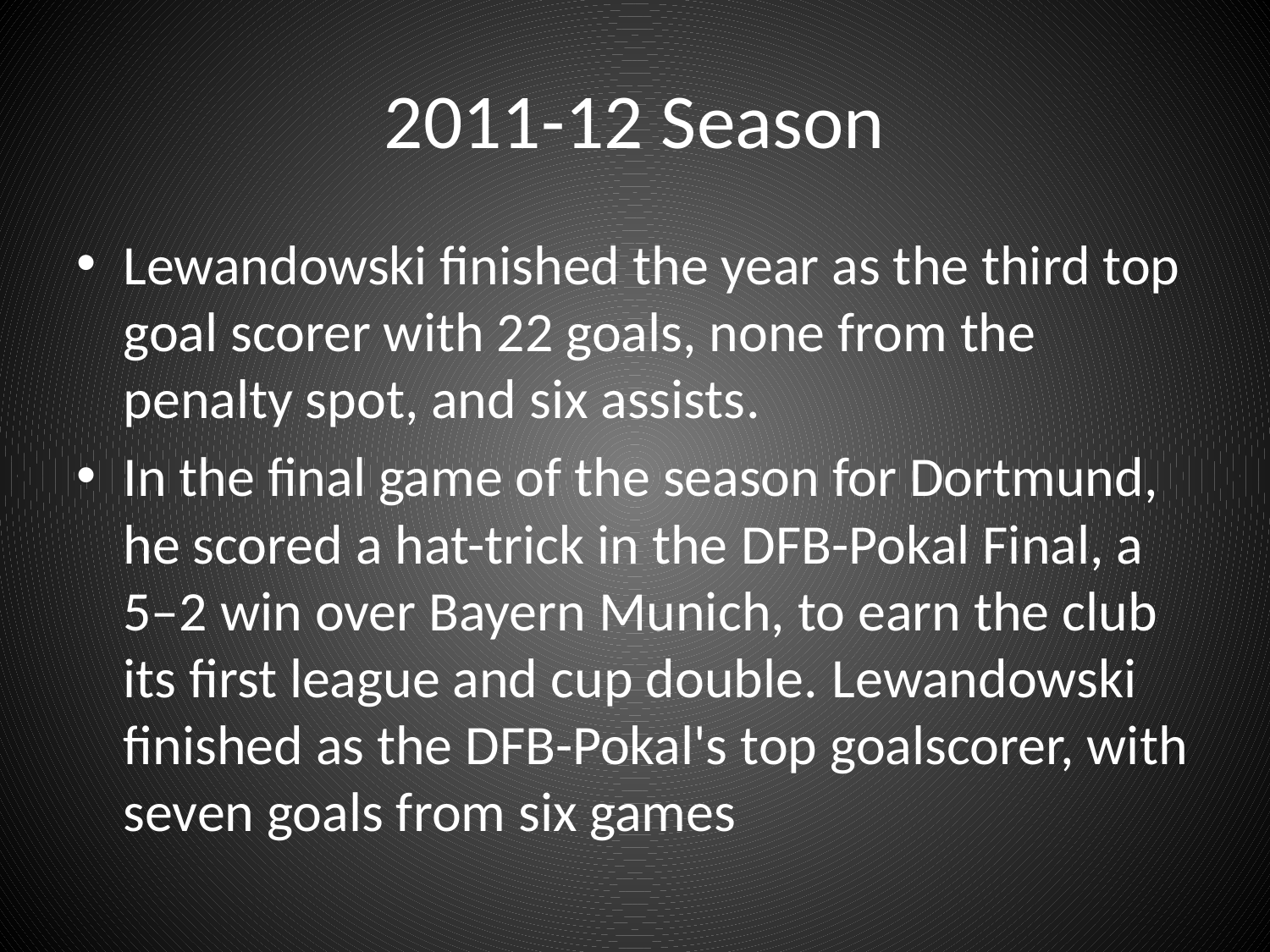

# 2011-12 Season
Lewandowski finished the year as the third top goal scorer with 22 goals, none from the penalty spot, and six assists.
In the final game of the season for Dortmund, he scored a hat-trick in the DFB-Pokal Final, a 5–2 win over Bayern Munich, to earn the club its first league and cup double. Lewandowski finished as the DFB-Pokal's top goalscorer, with seven goals from six games